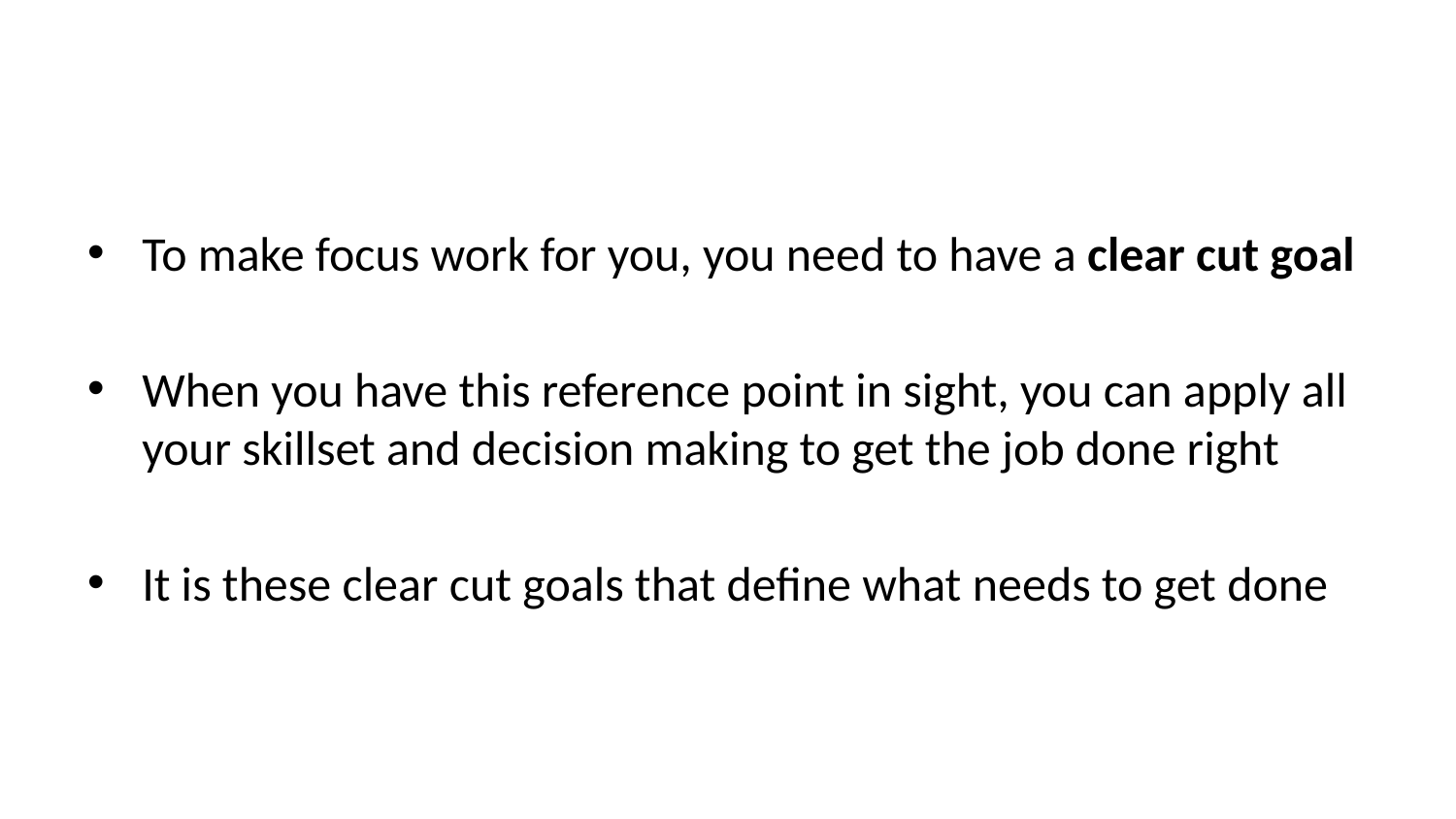

To make focus work for you, you need to have a clear cut goal

When you have this reference point in sight, you can apply all your skillset and decision making to get the job done right

It is these clear cut goals that define what needs to get done